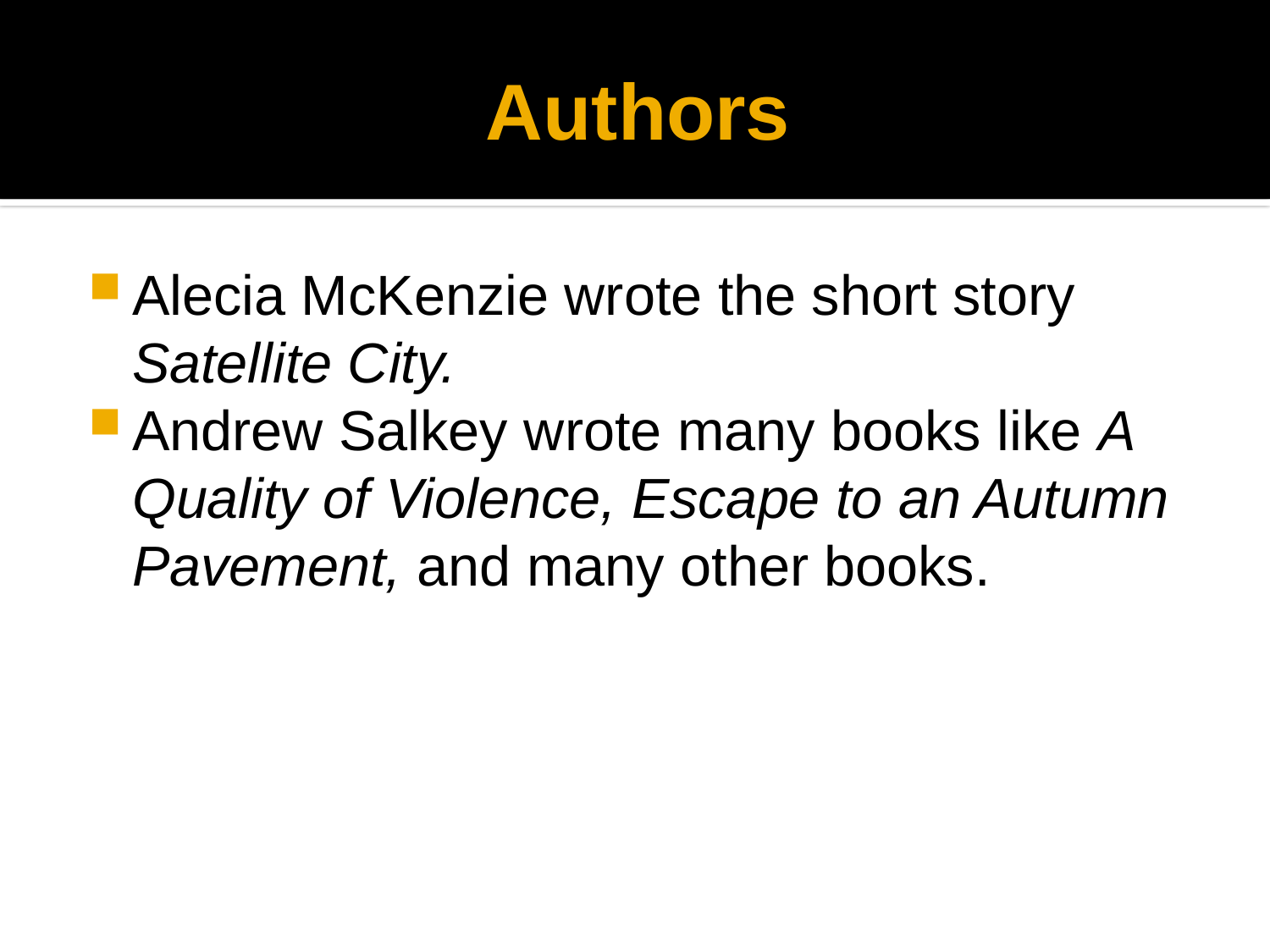

# Authors
Alecia McKenzie wrote the short story Satellite City.
Andrew Salkey wrote many books like A Quality of Violence, Escape to an Autumn Pavement, and many other books.